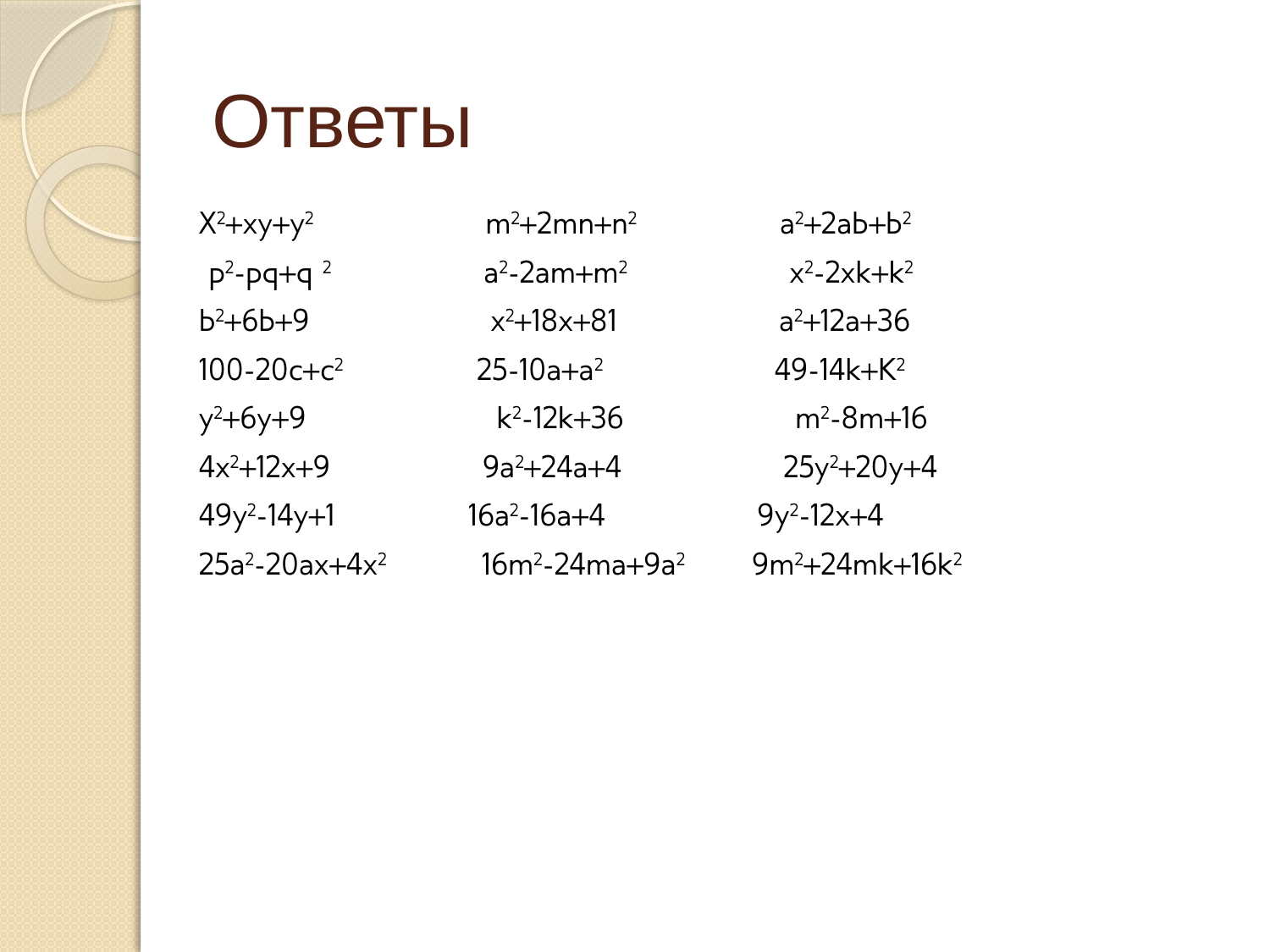

# Ответы
X2+xy+y2                  m2+2mn+n2               a2+2ab+b2
 p2-pq+q 2                a2-2am+m2                 x2-2xk+k2
b2+6b+9                   x2+18x+81                 a2+12a+36
100-20c+c2              25-10a+a2                  49-14k+K2
y2+6y+9                    k2-12k+36                  m2-8m+16
4x2+12x+9                9a2+24a+4                 25y2+20y+4
49y2-14y+1              16a2-16a+4                9y2-12x+4
25a2-20ax+4x2          16m2-24ma+9a2       9m2+24mk+16k2